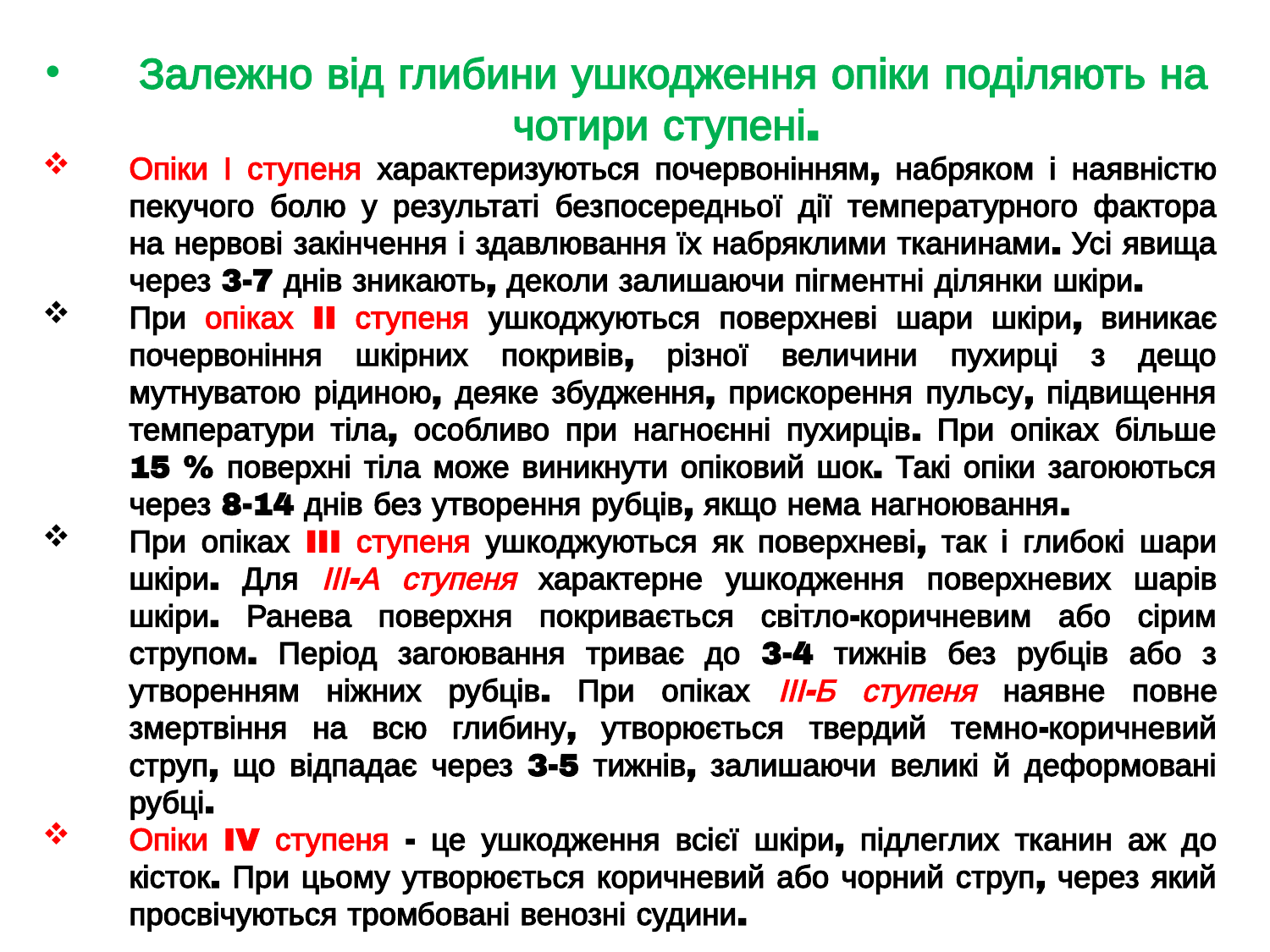

Залежно від глибини ушкодження опіки поділяють на чотири ступені.
Опіки І ступеня характеризуються почервонінням, набряком і наявністю пекучого болю у результаті безпосередньої дії температурного фактора на нервові закінчення і здавлювання їх набряклими тканинами. Усі явища через 3-7 днів зникають, деколи залишаючи пігментні ділянки шкіри.
При опіках II ступеня ушкоджуються поверхневі шари шкіри, ви­никає почервоніння шкірних покривів, різної величини пухирці з дещо мутнуватою рідиною, деяке збудження, прискорення пульсу, підви­щення температури тіла, особливо при нагноєнні пухирців. При опіках більше 15 % поверхні тіла може виникнути опіковий шок. Такі опіки загоюються через 8-14 днів без утворення рубців, якщо нема нагною­вання.
При опіках III ступеня ушкоджуються як поверхневі, так і глибокі шари шкіри. Для ІІІ-А ступеня характерне ушкодження поверхневих шарів шкіри. Ранева поверхня покривається світло-коричневим або сірим струпом. Період загоювання триває до 3-4 тижнів без рубців або з утворенням ніжних рубців. При опіках ІІІ-Б ступеня наявне повне змертвіння на всю глибину, утворюється твердий темно-коричневий струп, що відпадає через 3-5 тижнів, залишаючи великі й деформовані рубці.
Опіки IV ступеня - це ушкодження всієї шкіри, підлеглих тканин аж до кісток. При цьому утворюється коричневий або чорний струп, через який просвічуються тромбовані венозні судини.